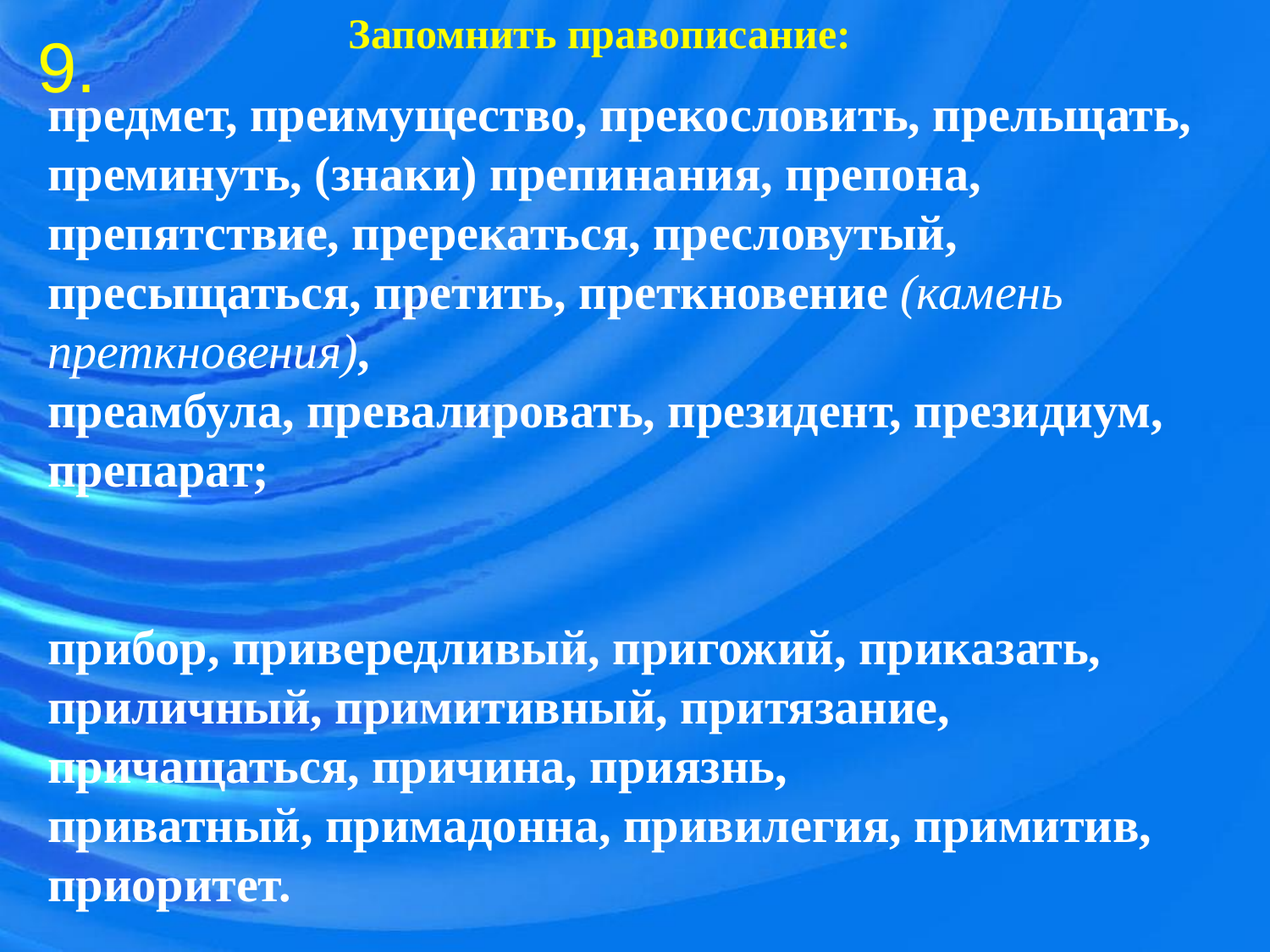

Запомнить правописание:
9.
предмет, преимущество, прекословить, прельщать, преминуть, (знаки) препинания, препона, препятствие, пререкаться, пресловутый, пресыщаться, претить, преткновение (камень преткновения), преамбула, превалировать, президент, президиум, препарат;

прибор, привередливый, пригожий, приказать, приличный, примитивный, притязание, причащаться, причина, приязнь, приватный, примадонна, привилегия, примитив,
приоритет.